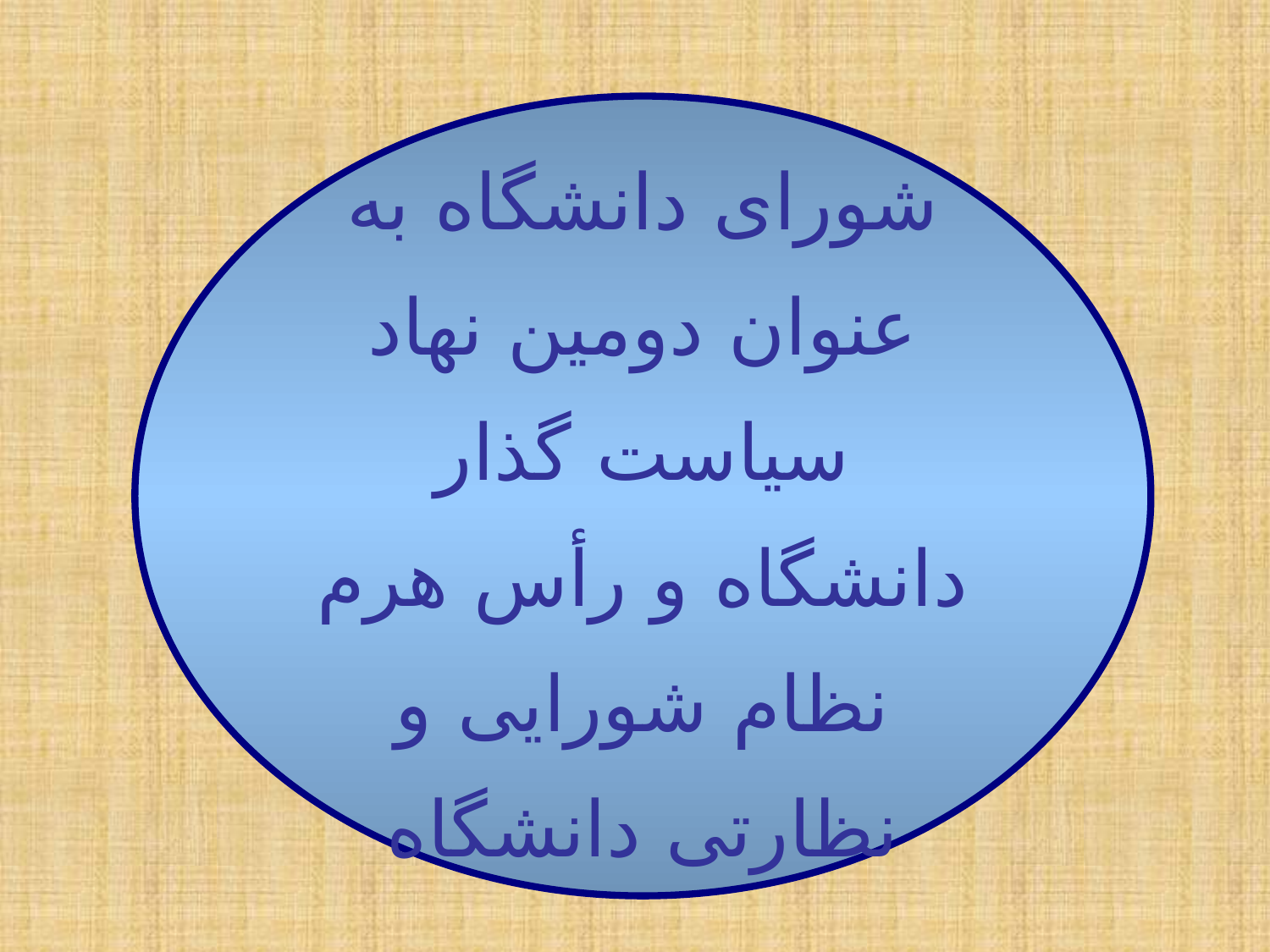

شورای دانشگاه به عنوان دومین نهاد سیاست گذار دانشگاه و رأس هرم نظام شورایی و نظارتی دانشگاه